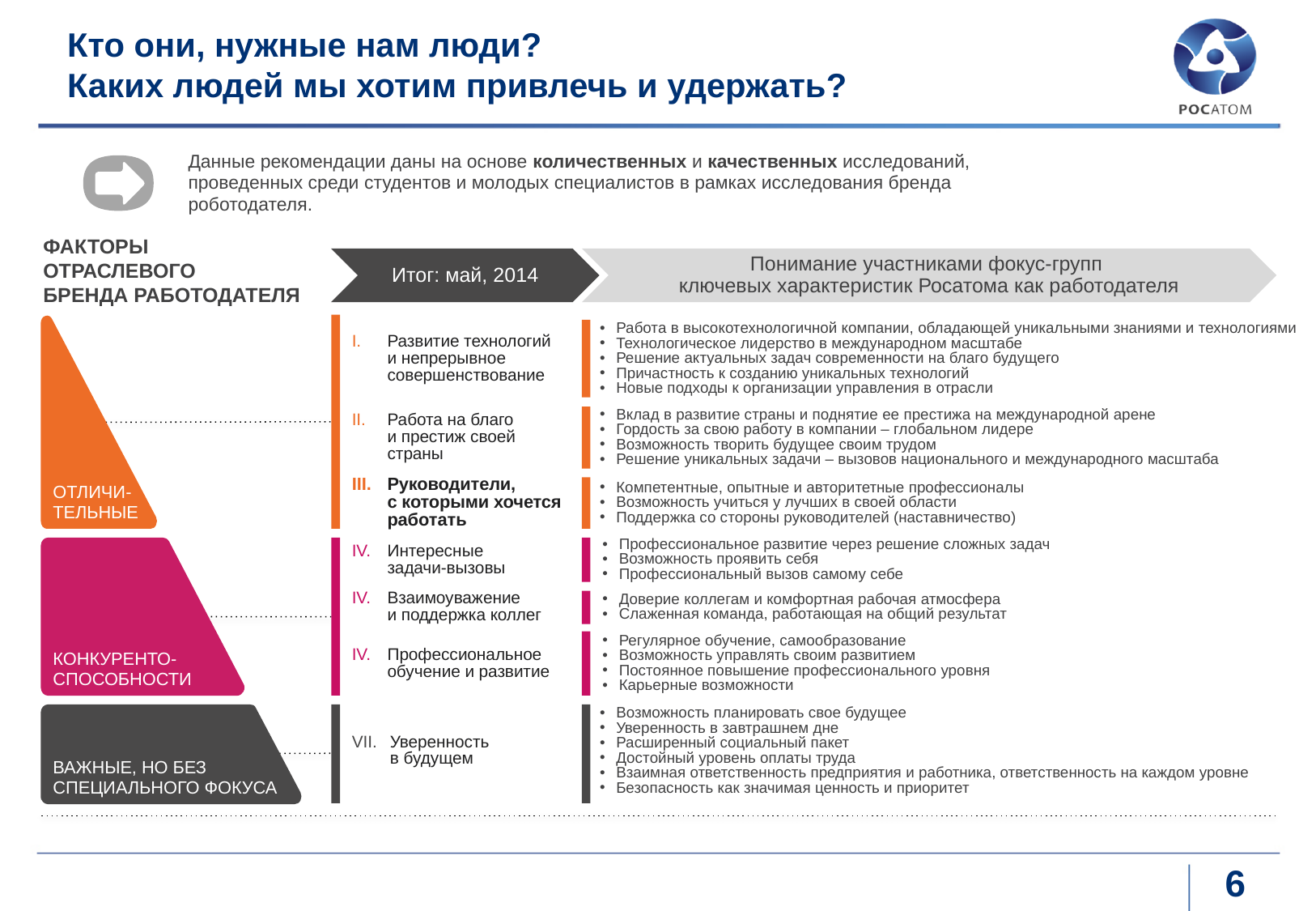

# Кто они, нужные нам люди? Каких людей мы хотим привлечь и удержать?

Данные рекомендации даны на основе количественных и качественных исследований, проведенных среди студентов и молодых специалистов в рамках исследования бренда роботодателя.
ФАКТОРЫ
ОТРАСЛЕВОГО
БРЕНДА РАБОТОДАТЕЛЯ
Итог: май, 2014
Понимание участниками фокус-групп
ключевых характеристик Росатома как работодателя

ОТЛИЧИ-
ТЕЛЬНЫЕ
КОНКУРЕНТО-
СПОСОБНОСТИ
ВАЖНЫЕ, НО БЕЗ
СПЕЦИАЛЬНОГО ФОКУСА

| Развитие технологий и непрерывное совершенствование | Работа в высокотехнологичной компании, обладающей уникальными знаниями и технологиями Технологическое лидерство в международном масштабе Решение актуальных задач современности на благо будущего Причастность к созданию уникальных технологий Новые подходы к организации управления в отрасли |
| --- | --- |
| Работа на благо и престиж своей страны | Вклад в развитие страны и поднятие ее престижа на международной арене Гордость за свою работу в компании – глобальном лидере Возможность творить будущее своим трудом Решение уникальных задачи – вызовов национального и международного масштаба |
| Руководители, с которыми хочется работать | Компетентные, опытные и авторитетные профессионалы Возможность учиться у лучших в своей области Поддержка со стороны руководителей (наставничество) |
| Интересные задачи-вызовы | Профессиональное развитие через решение сложных задач Возможность проявить себя Профессиональный вызов самому себе |
| Взаимоуважение и поддержка коллег | Доверие коллегам и комфортная рабочая атмосфера Слаженная команда, работающая на общий результат |
| Профессиональное обучение и развитие | Регулярное обучение, самообразование Возможность управлять своим развитием Постоянное повышение профессионального уровня Карьерные возможности |
| Уверенность в будущем | Возможность планировать свое будущее Уверенность в завтрашнем дне Расширенный социальный пакет Достойный уровень оплаты труда Взаимная ответственность предприятия и работника, ответственность на каждом уровне Безопасность как значимая ценность и приоритет |

6